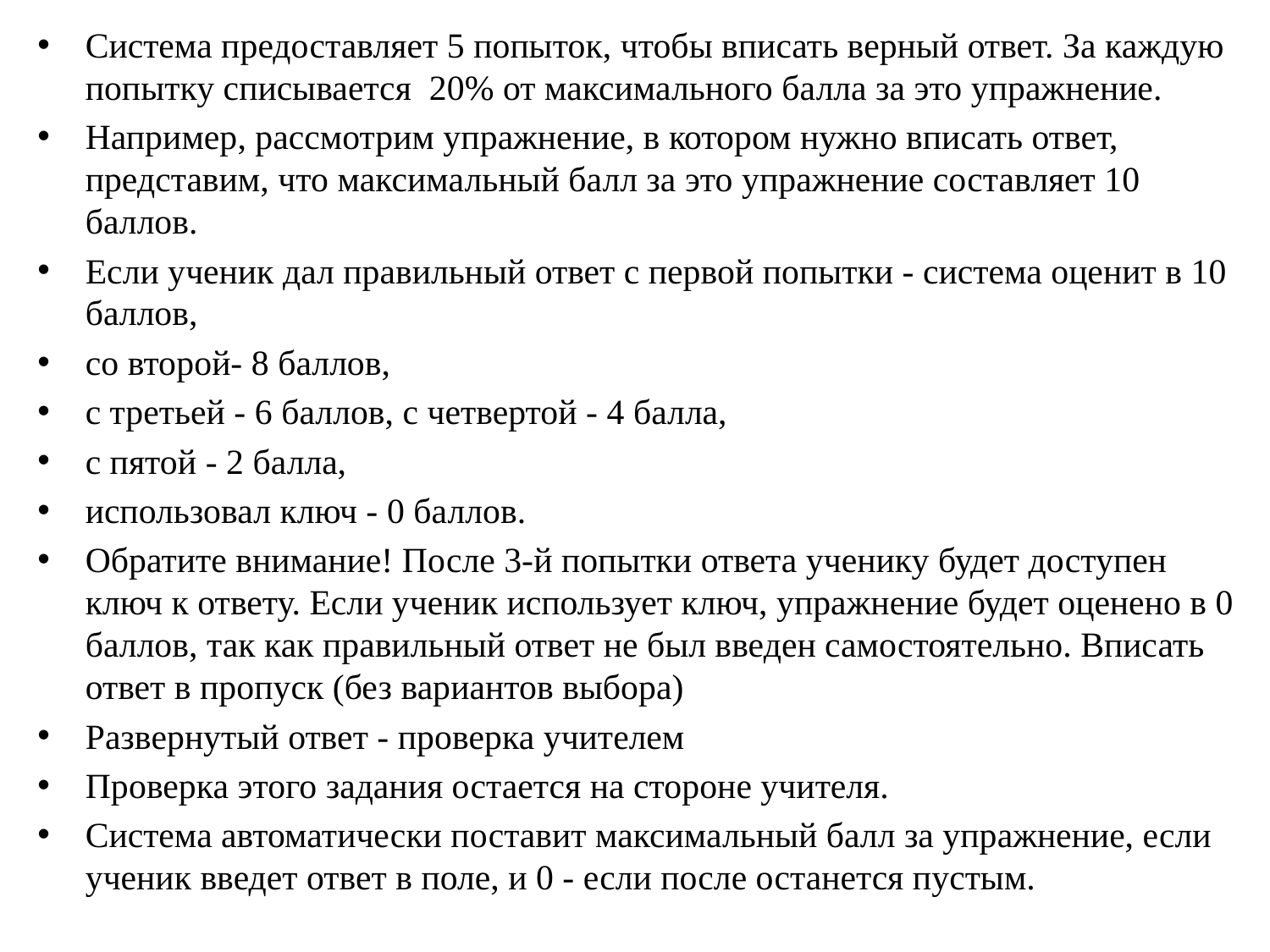

Система предоставляет 5 попыток, чтобы вписать верный ответ. За каждую попытку списывается  20% от максимального балла за это упражнение.
Например, рассмотрим упражнение, в котором нужно вписать ответ, представим, что максимальный балл за это упражнение составляет 10 баллов.
Если ученик дал правильный ответ с первой попытки - система оценит в 10 баллов,
со второй- 8 баллов,
с третьей - 6 баллов, с четвертой - 4 балла,
с пятой - 2 балла,
использовал ключ - 0 баллов.
Обратите внимание! После 3-й попытки ответа ученику будет доступен ключ к ответу. Если ученик использует ключ, упражнение будет оценено в 0 баллов, так как правильный ответ не был введен самостоятельно. Вписать ответ в пропуск (без вариантов выбора)
Развернутый ответ - проверка учителем
Проверка этого задания остается на стороне учителя.
Система автоматически поставит максимальный балл за упражнение, если ученик введет ответ в поле, и 0 - если после останется пустым.